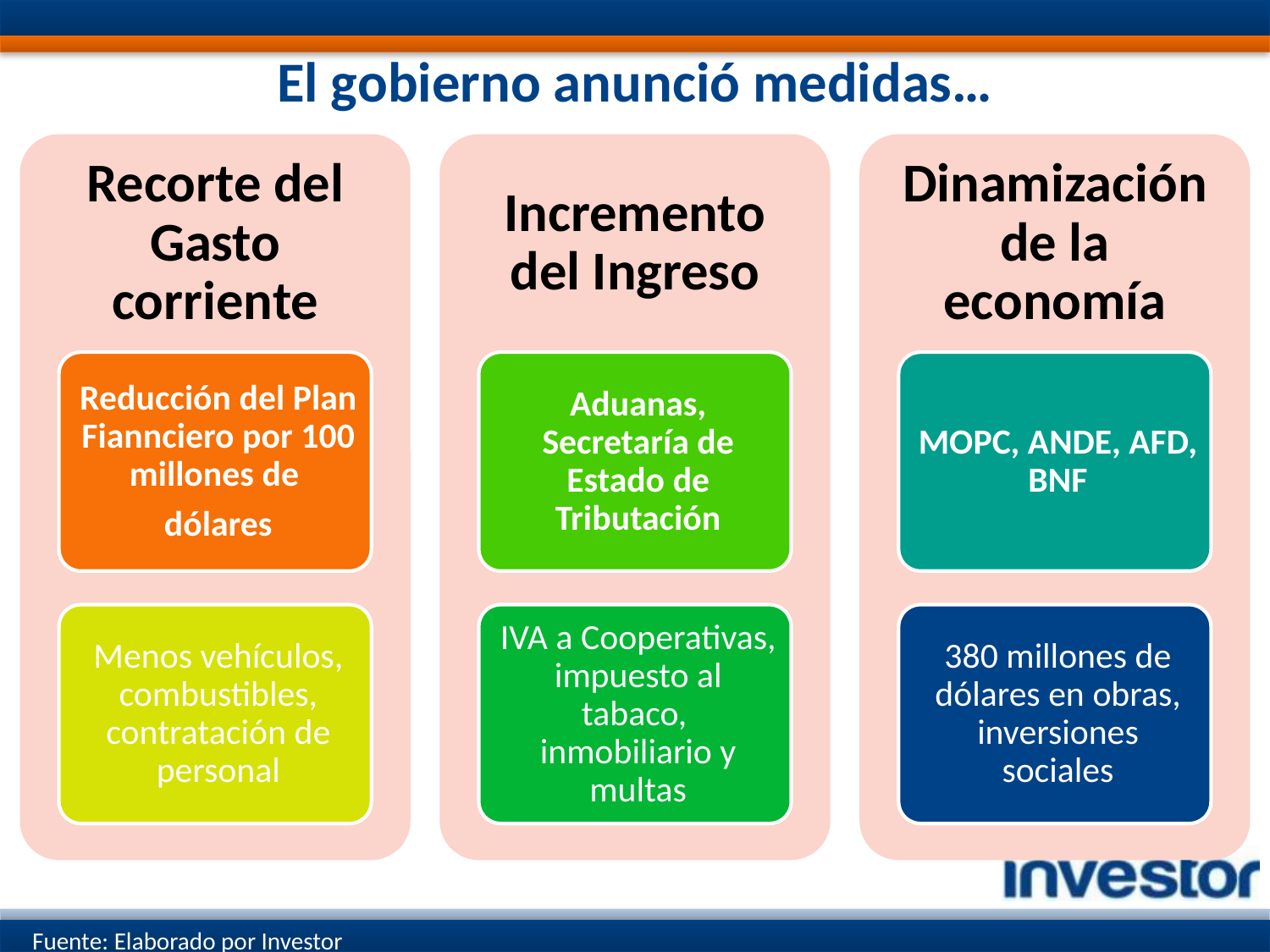

# El gobierno anunció medidas…
Recorte del Gasto corriente
Reducción del Plan Fiannciero por 100 millones de
dólares
Menos vehículos, combustibles, contratación de personal
Incremento del Ingreso
Aduanas, Secretaría de Estado de Tributación
IVA a Cooperativas, impuesto al tabaco,  inmobiliario y multas
Dinamización de la economía
MOPC, ANDE, AFD, BNF
380 millones de dólares en obras, inversiones sociales
Fuente: Elaborado por Investor